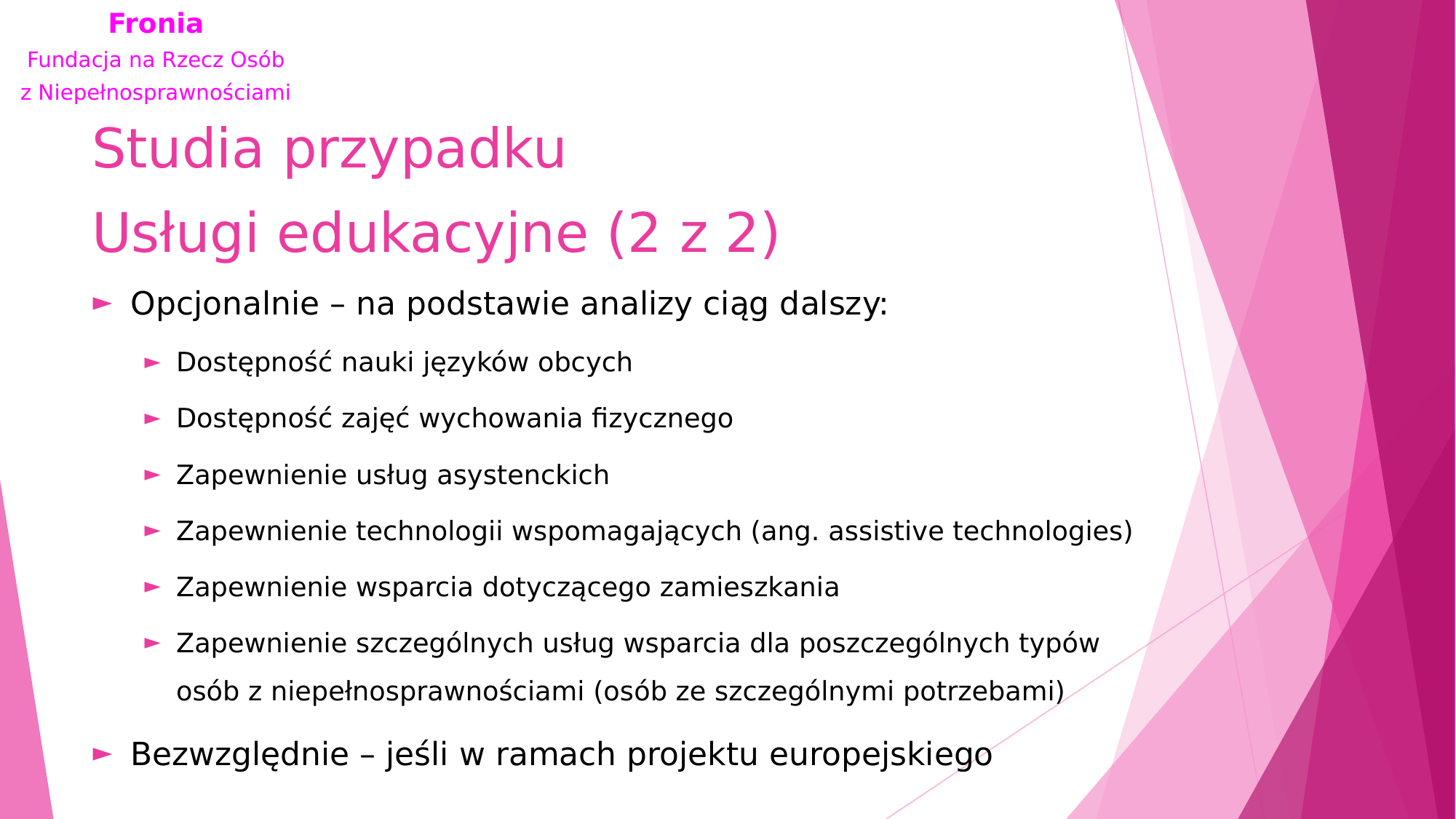

# Studia przypadku Usługi edukacyjne (2 z 2)
Opcjonalnie – na podstawie analizy ciąg dalszy:
Dostępność nauki języków obcych
Dostępność zajęć wychowania fizycznego
Zapewnienie usług asystenckich
Zapewnienie technologii wspomagających (ang. assistive technologies)
Zapewnienie wsparcia dotyczącego zamieszkania
Zapewnienie szczególnych usług wsparcia dla poszczególnych typów osób z niepełnosprawnościami (osób ze szczególnymi potrzebami)
Bezwzględnie – jeśli w ramach projektu europejskiego